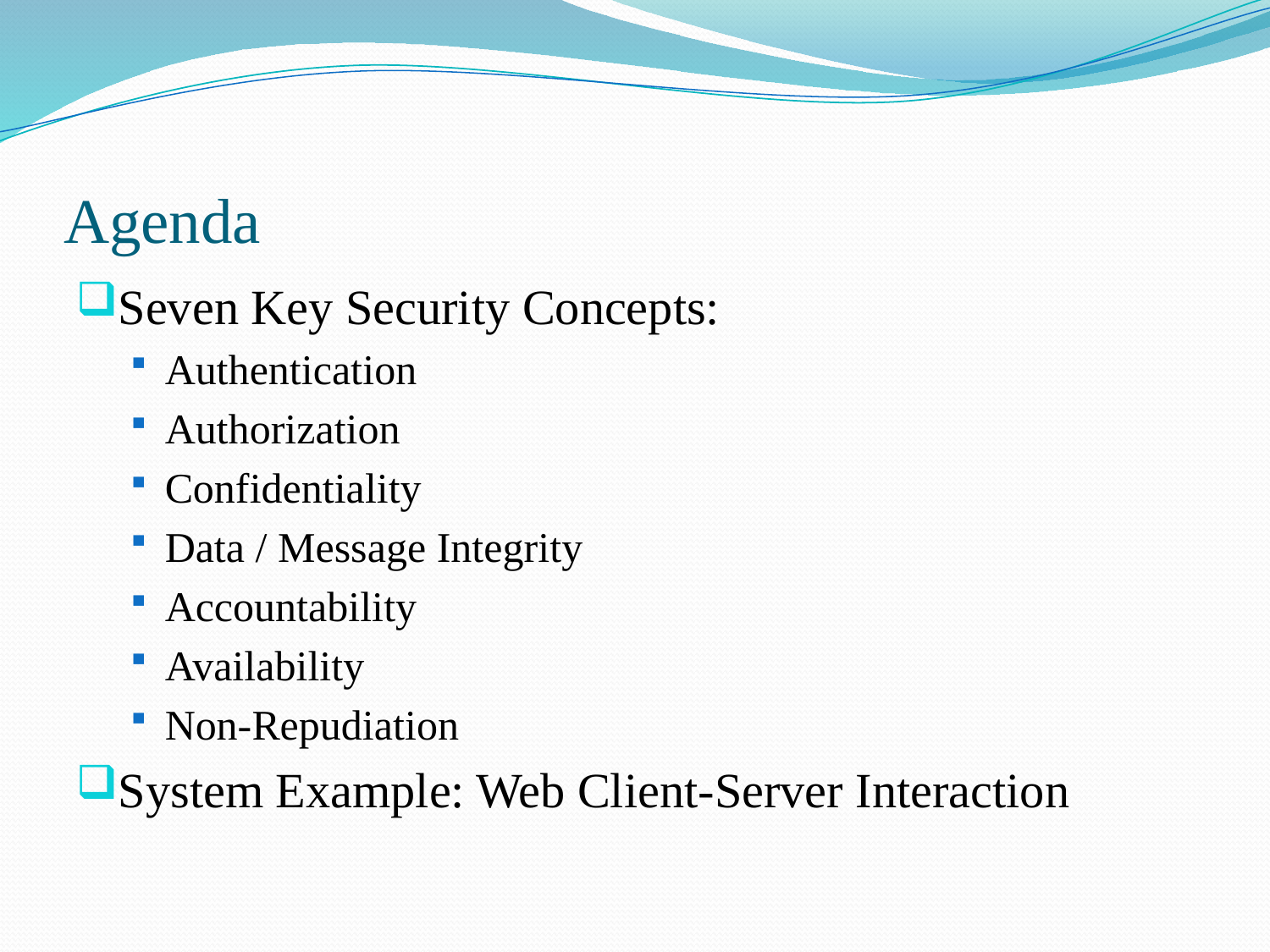

# Agenda
Seven Key Security Concepts:
Authentication
Authorization
Confidentiality
Data / Message Integrity
Accountability
Availability
Non-Repudiation
System Example: Web Client-Server Interaction